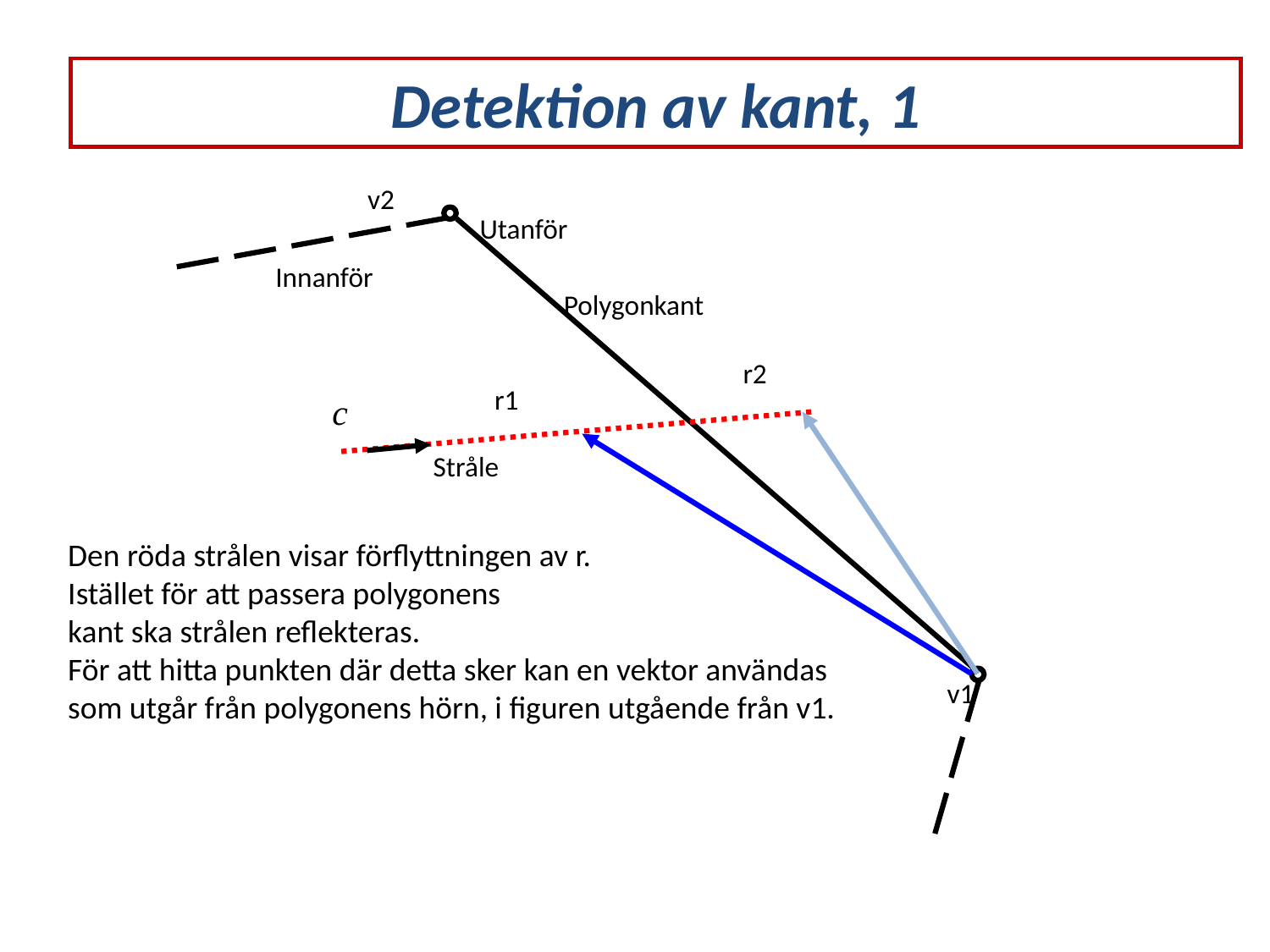

Detektion av kant, 1
v2
Utanför

Innanför
Polygonkant
r2
r1
c

Stråle

Den röda strålen visar förflyttningen av r.
Istället för att passera polygonens
kant ska strålen reflekteras.
För att hitta punkten där detta sker kan en vektor användas
som utgår från polygonens hörn, i figuren utgående från v1.

v1